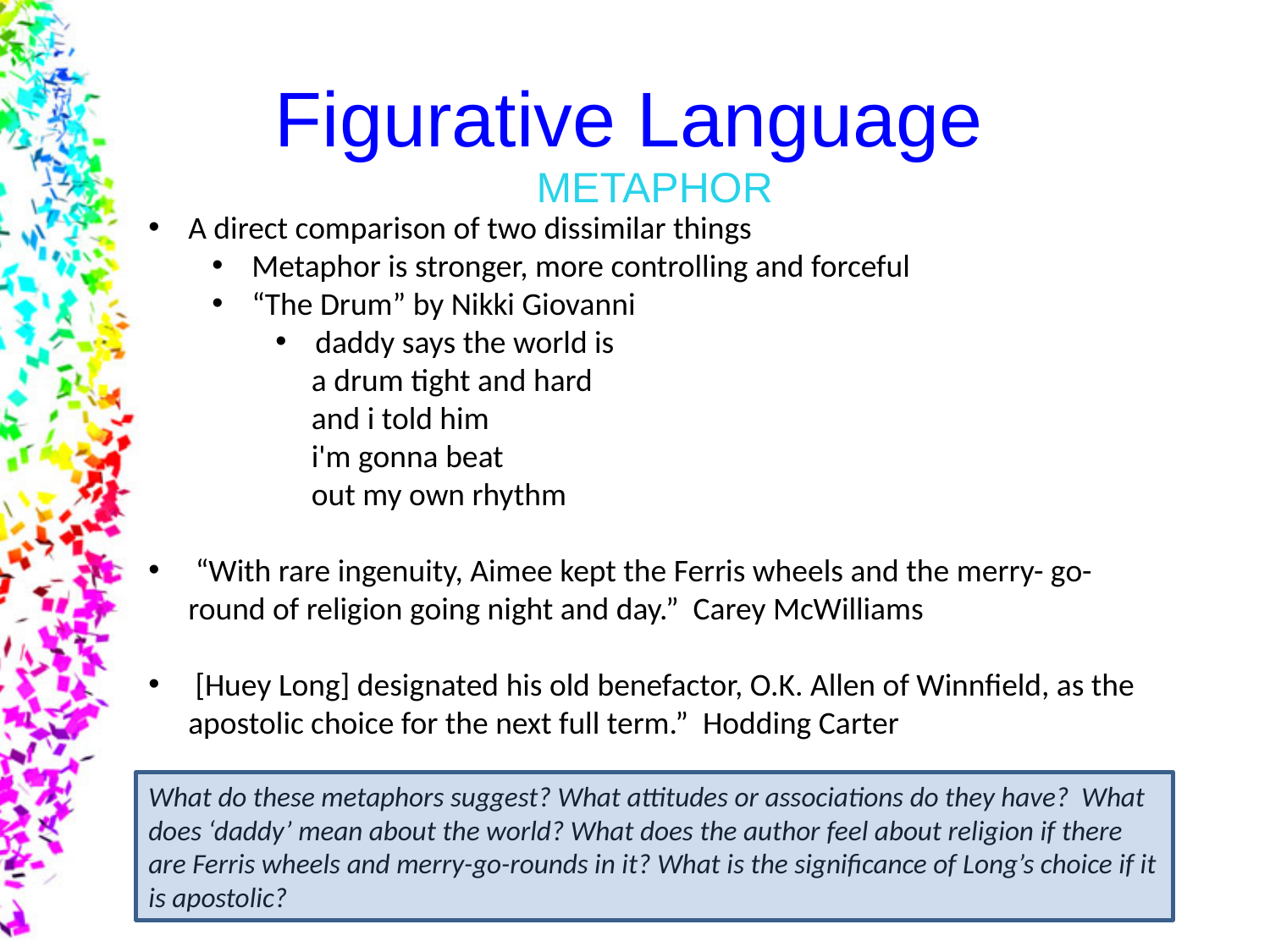

Figurative Language
METAPHOR
A direct comparison of two dissimilar things
Metaphor is stronger, more controlling and forceful
“The Drum” by Nikki Giovanni
daddy says the world is
	     a drum tight and hard
	     and i told him
	     i'm gonna beat
	     out my own rhythm

 “With rare ingenuity, Aimee kept the Ferris wheels and the merry- go-round of religion going night and day.”  Carey McWilliams

 [Huey Long] designated his old benefactor, O.K. Allen of Winnfield, as the apostolic choice for the next full term.”  Hodding Carter

What do these metaphors suggest? What attitudes or associations do they have?  What does ‘daddy’ mean about the world? What does the author feel about religion if there are Ferris wheels and merry-go-rounds in it? What is the significance of Long’s choice if it is apostolic?